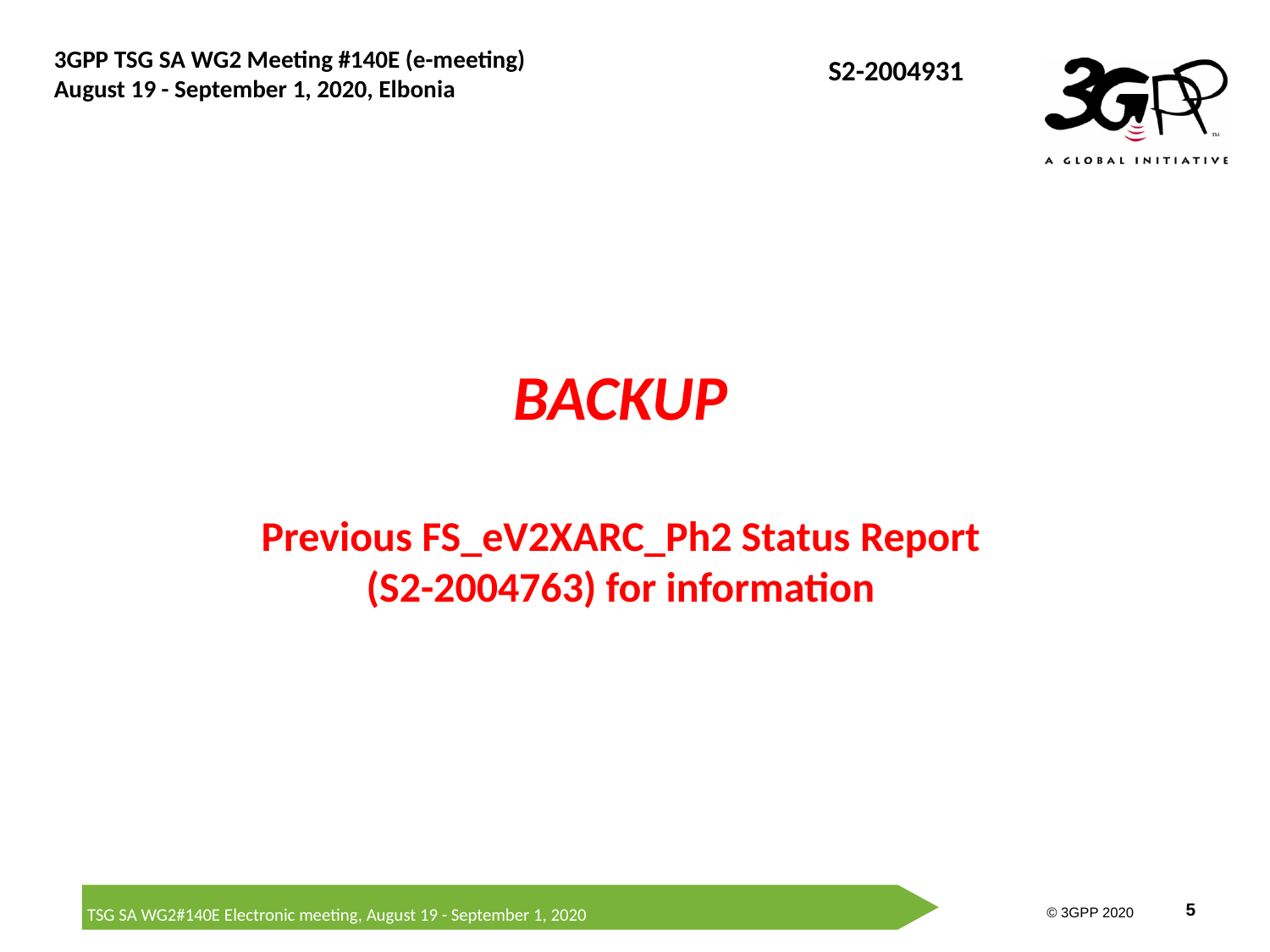

# BACKUP Previous FS_eV2XARC_Ph2 Status Report (S2-2004763) for information